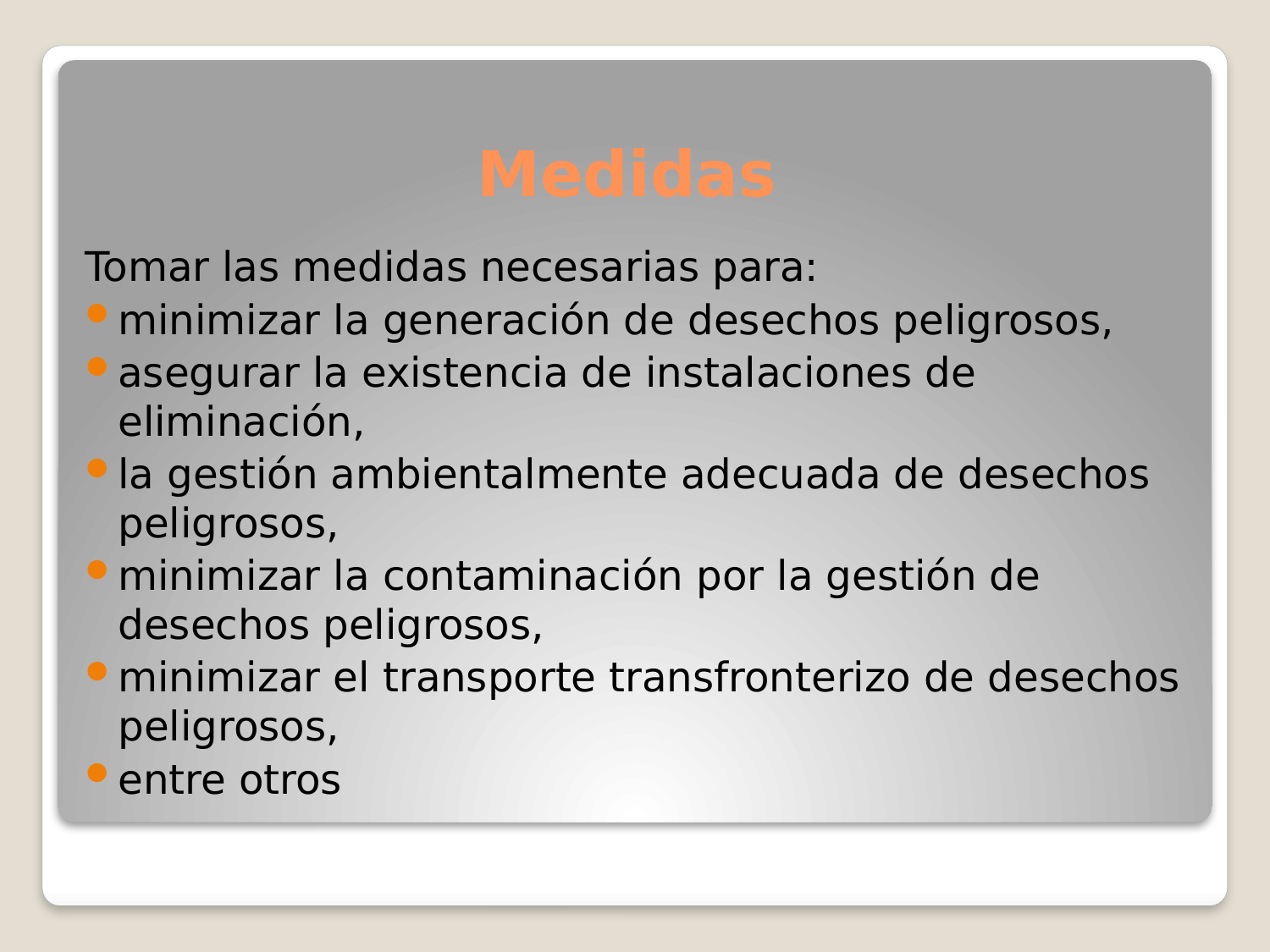

# Medidas
Tomar las medidas necesarias para:
minimizar la generación de desechos peligrosos,
asegurar la existencia de instalaciones de eliminación,
la gestión ambientalmente adecuada de desechos peligrosos,
minimizar la contaminación por la gestión de desechos peligrosos,
minimizar el transporte transfronterizo de desechos peligrosos,
entre otros